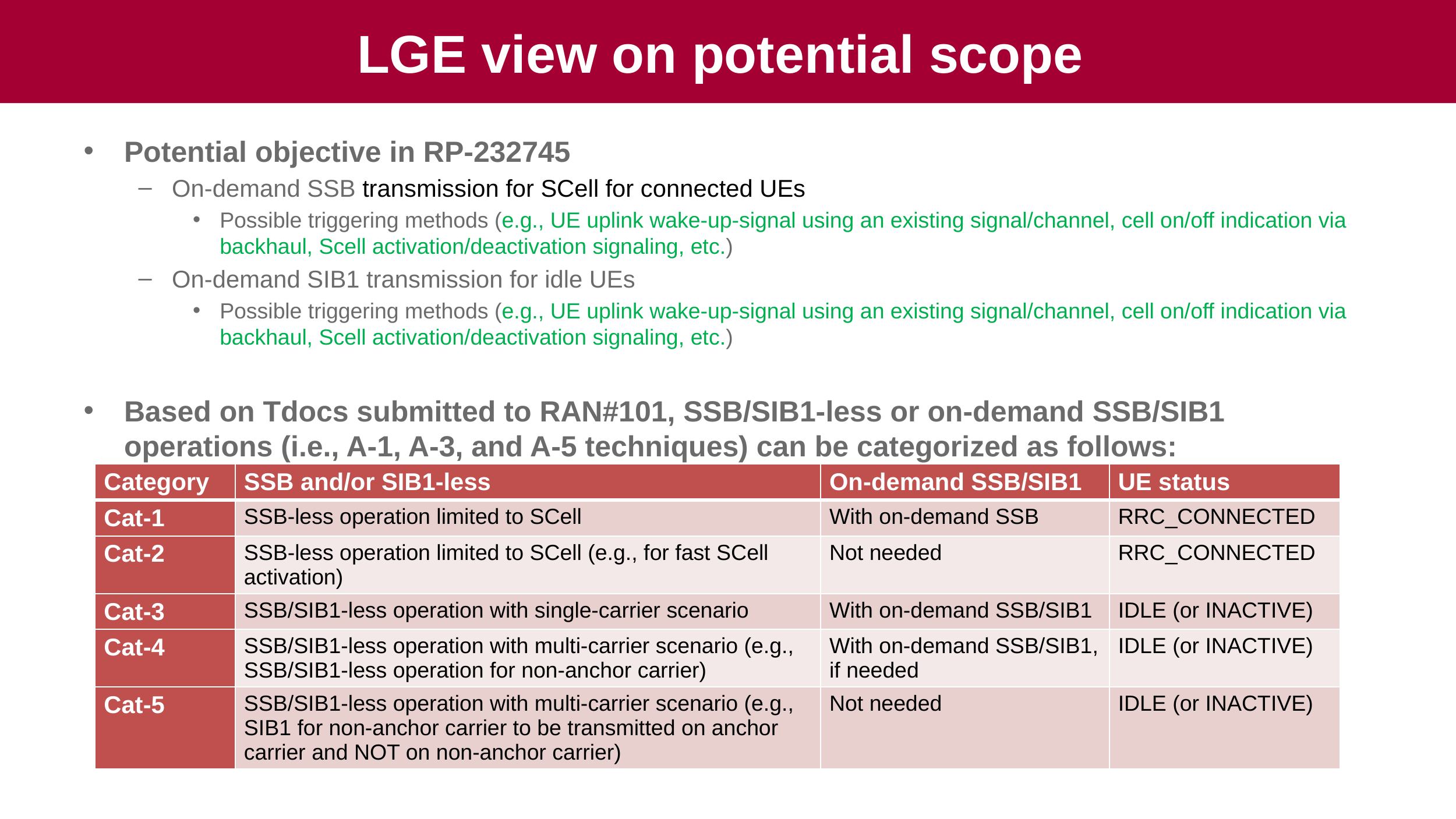

# LGE view on potential scope
Potential objective in RP-232745
On-demand SSB transmission for SCell for connected UEs
Possible triggering methods (e.g., UE uplink wake-up-signal using an existing signal/channel, cell on/off indication via backhaul, Scell activation/deactivation signaling, etc.)
On-demand SIB1 transmission for idle UEs
Possible triggering methods (e.g., UE uplink wake-up-signal using an existing signal/channel, cell on/off indication via backhaul, Scell activation/deactivation signaling, etc.)

Based on Tdocs submitted to RAN#101, SSB/SIB1-less or on-demand SSB/SIB1 operations (i.e., A-1, A-3, and A-5 techniques) can be categorized as follows:

| Category | SSB and/or SIB1-less | On-demand SSB/SIB1 | UE status |
| --- | --- | --- | --- |
| Cat-1 | SSB-less operation limited to SCell | With on-demand SSB | RRC\_CONNECTED |
| Cat-2 | SSB-less operation limited to SCell (e.g., for fast SCell activation) | Not needed | RRC\_CONNECTED |
| Cat-3 | SSB/SIB1-less operation with single-carrier scenario | With on-demand SSB/SIB1 | IDLE (or INACTIVE) |
| Cat-4 | SSB/SIB1-less operation with multi-carrier scenario (e.g., SSB/SIB1-less operation for non-anchor carrier) | With on-demand SSB/SIB1, if needed | IDLE (or INACTIVE) |
| Cat-5 | SSB/SIB1-less operation with multi-carrier scenario (e.g., SIB1 for non-anchor carrier to be transmitted on anchor carrier and NOT on non-anchor carrier) | Not needed | IDLE (or INACTIVE) |